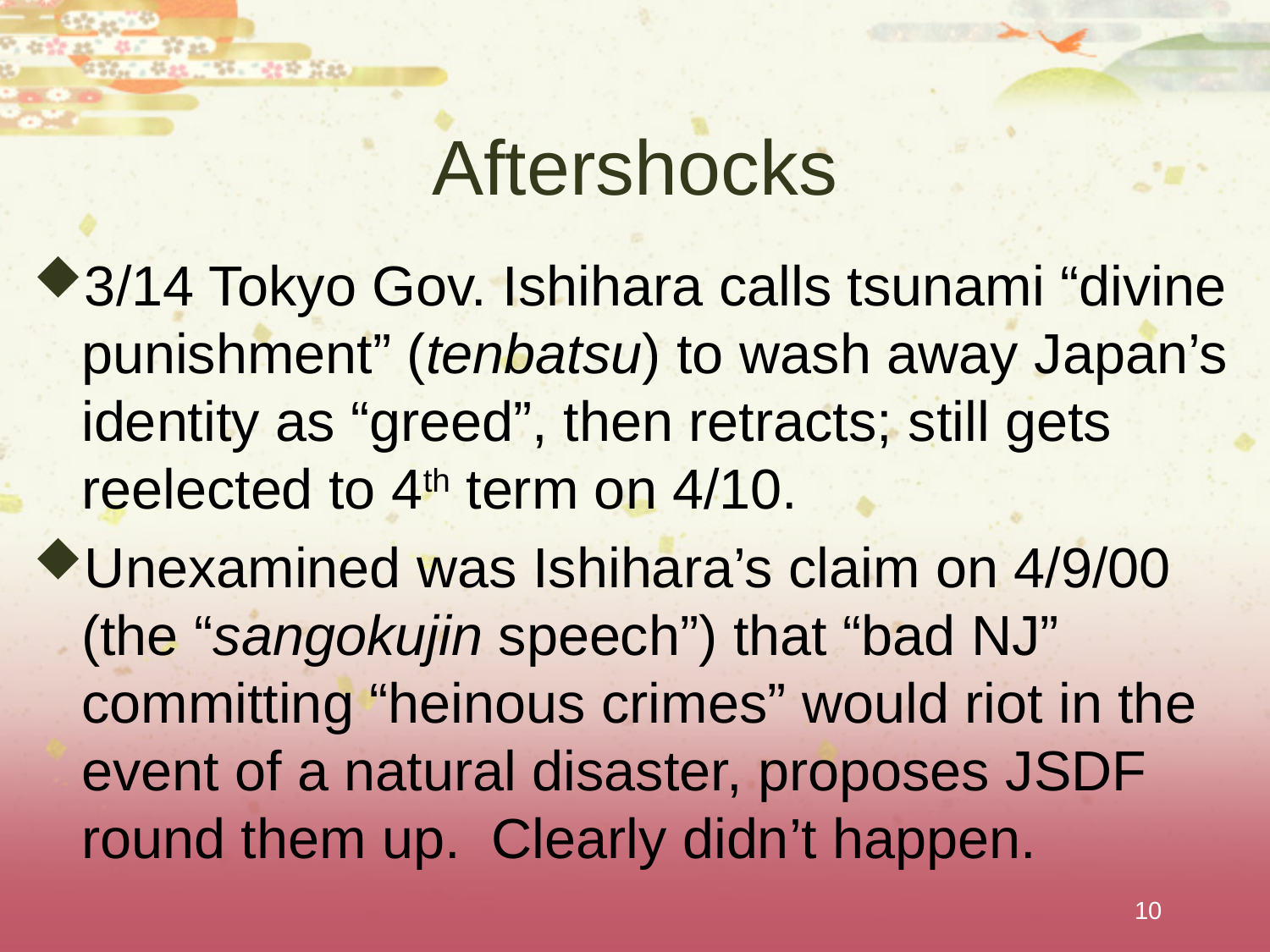

# Aftershocks
3/14 Tokyo Gov. Ishihara calls tsunami “divine punishment” (tenbatsu) to wash away Japan’s identity as “greed”, then retracts; still gets reelected to 4th term on 4/10.
Unexamined was Ishihara’s claim on 4/9/00 (the “sangokujin speech”) that “bad NJ” committing “heinous crimes” would riot in the event of a natural disaster, proposes JSDF round them up.  Clearly didn’t happen.
10